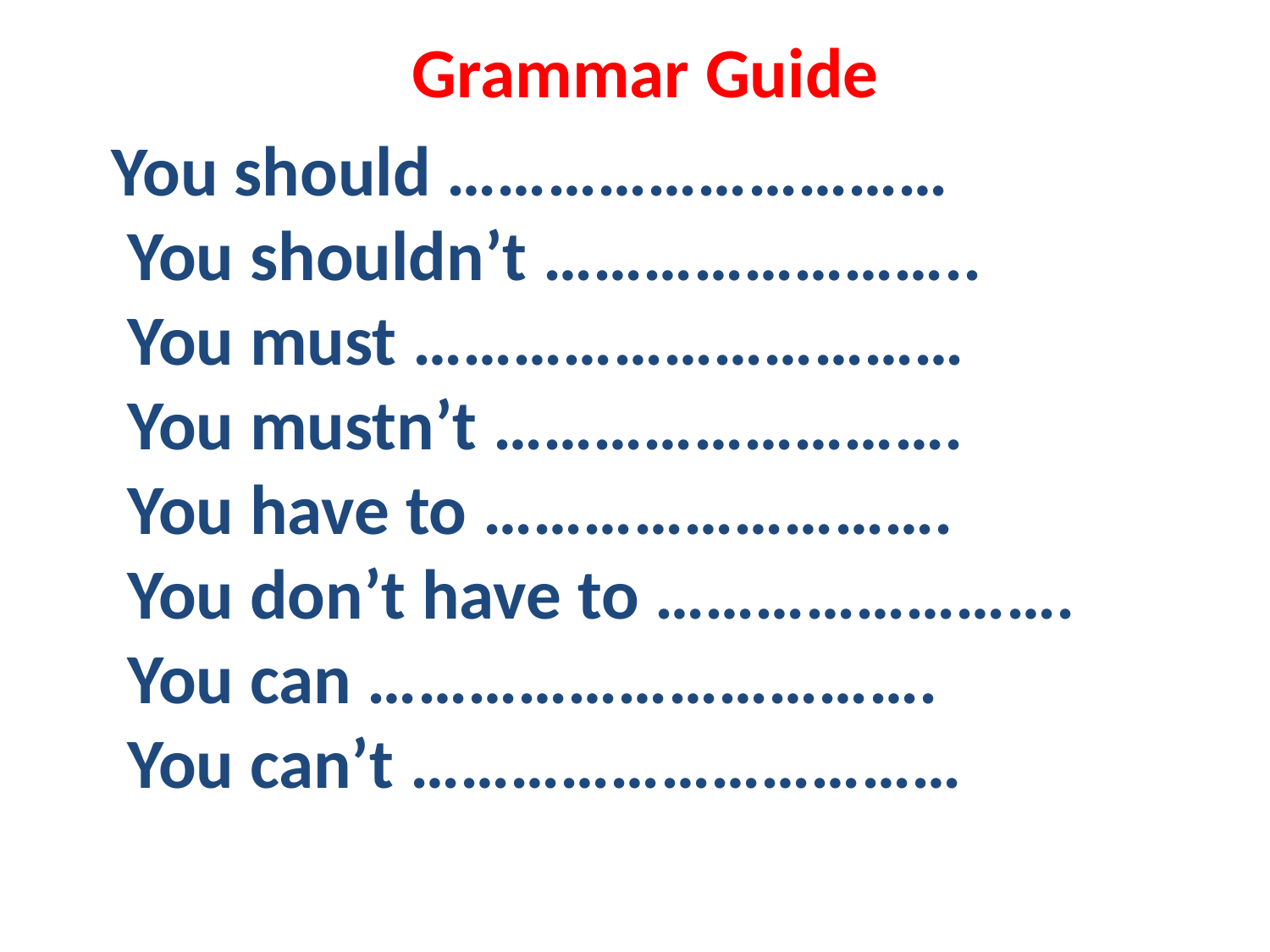

Grammar Guide
You should …………………………
 You shouldn’t ……………………..
 You must ……………………………
 You mustn’t ……………………….
 You have to ……………………….
 You don’t have to …………………….
 You can …………………………….
 You can’t ……………………………